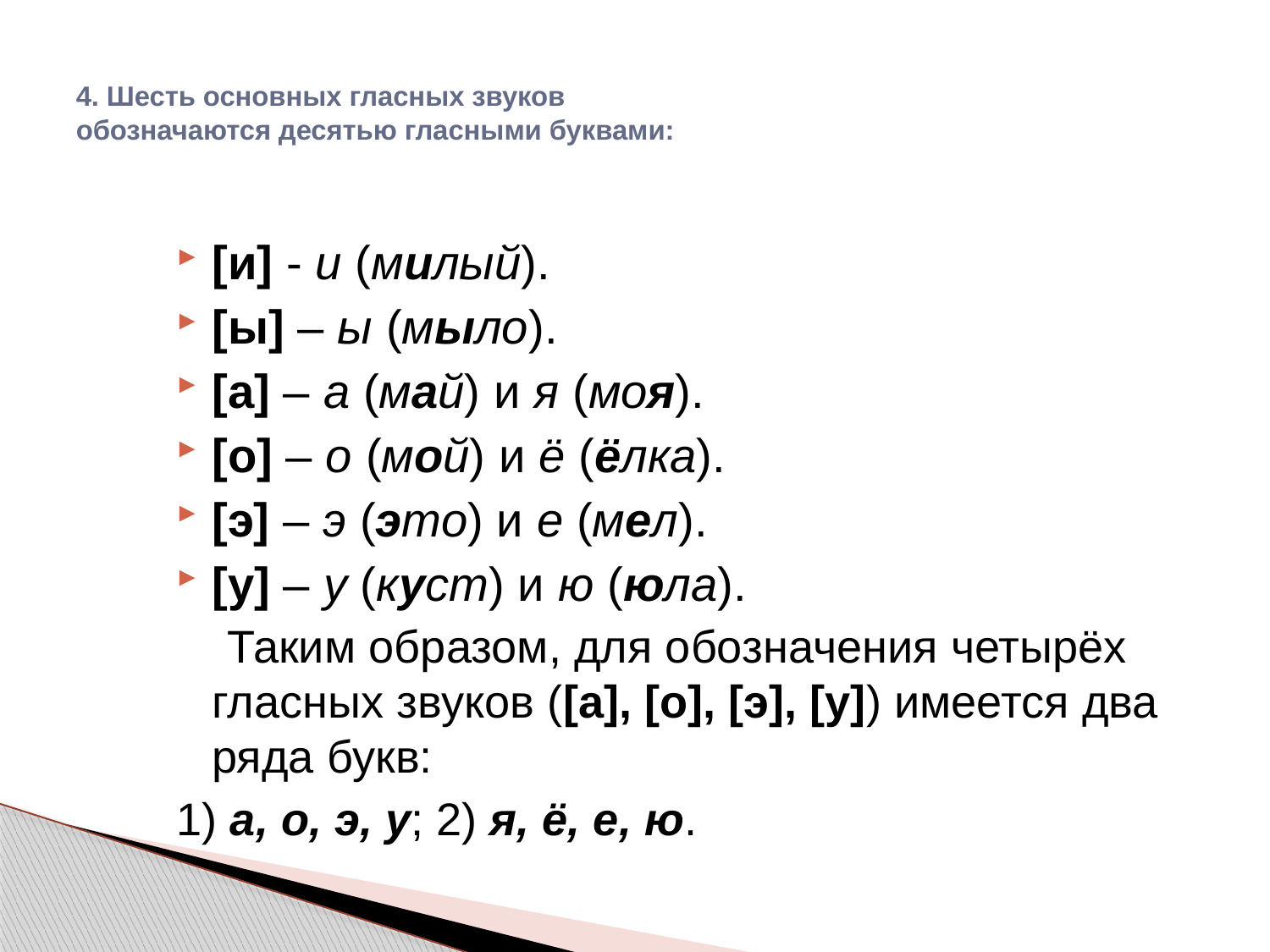

# 4. Шесть основных гласных звуков обозначаются десятью гласными буквами:
[и] - и (милый).
[ы] – ы (мыло).
[а] – а (май) и я (моя).
[о] – о (мой) и ё (ёлка).
[э] – э (это) и е (мeл).
[у] – у (куст) и ю (юла).
    Таким образом, для обозначения четырёх гласных звуков ([а], [о], [э], [у]) имеется два ряда букв:
1) а, о, э, у; 2) я, ё, е, ю.